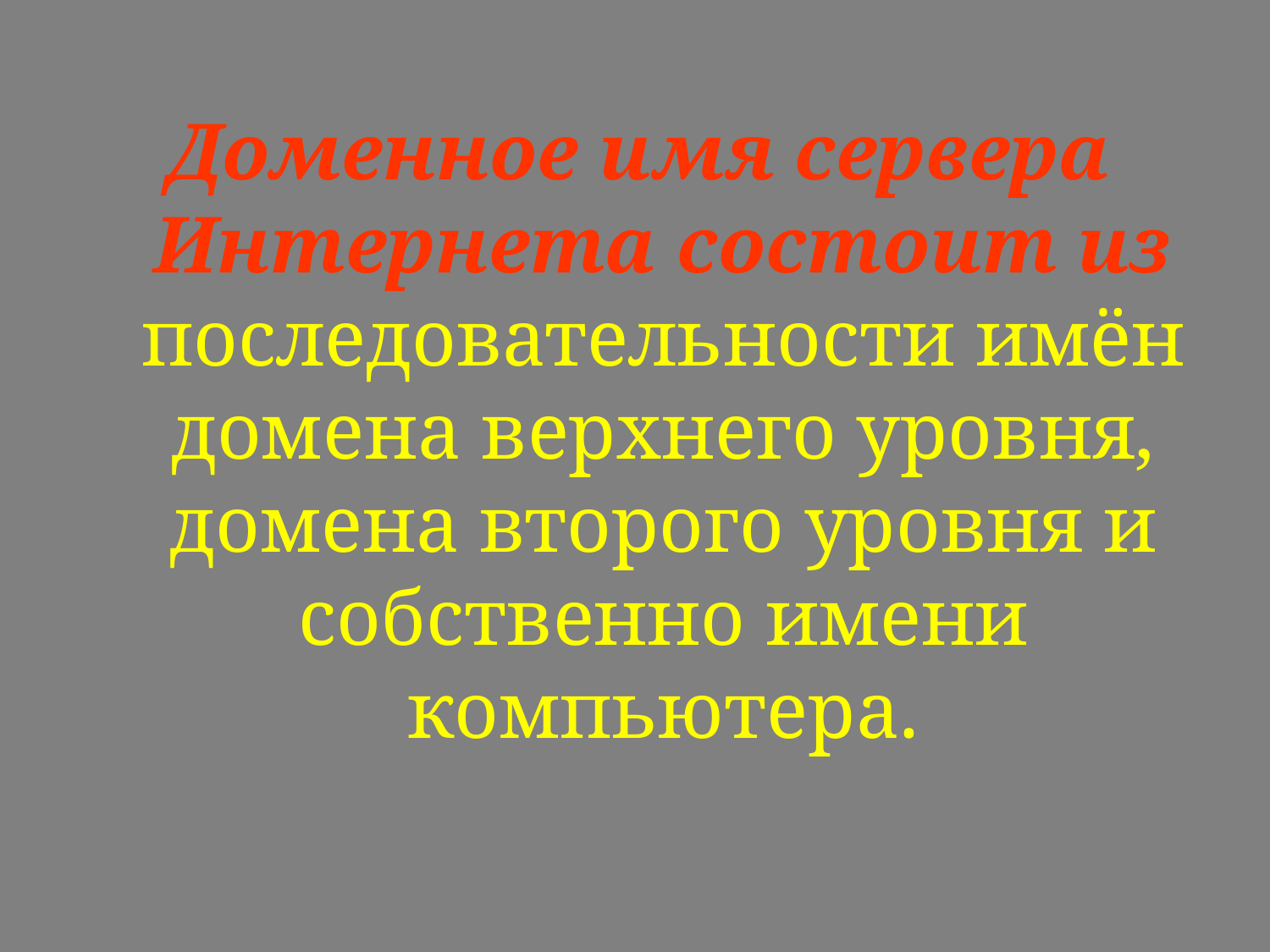

Доменное имя сервера Интернета состоит из последовательности имён домена верхнего уровня, домена второго уровня и собственно имени компьютера.